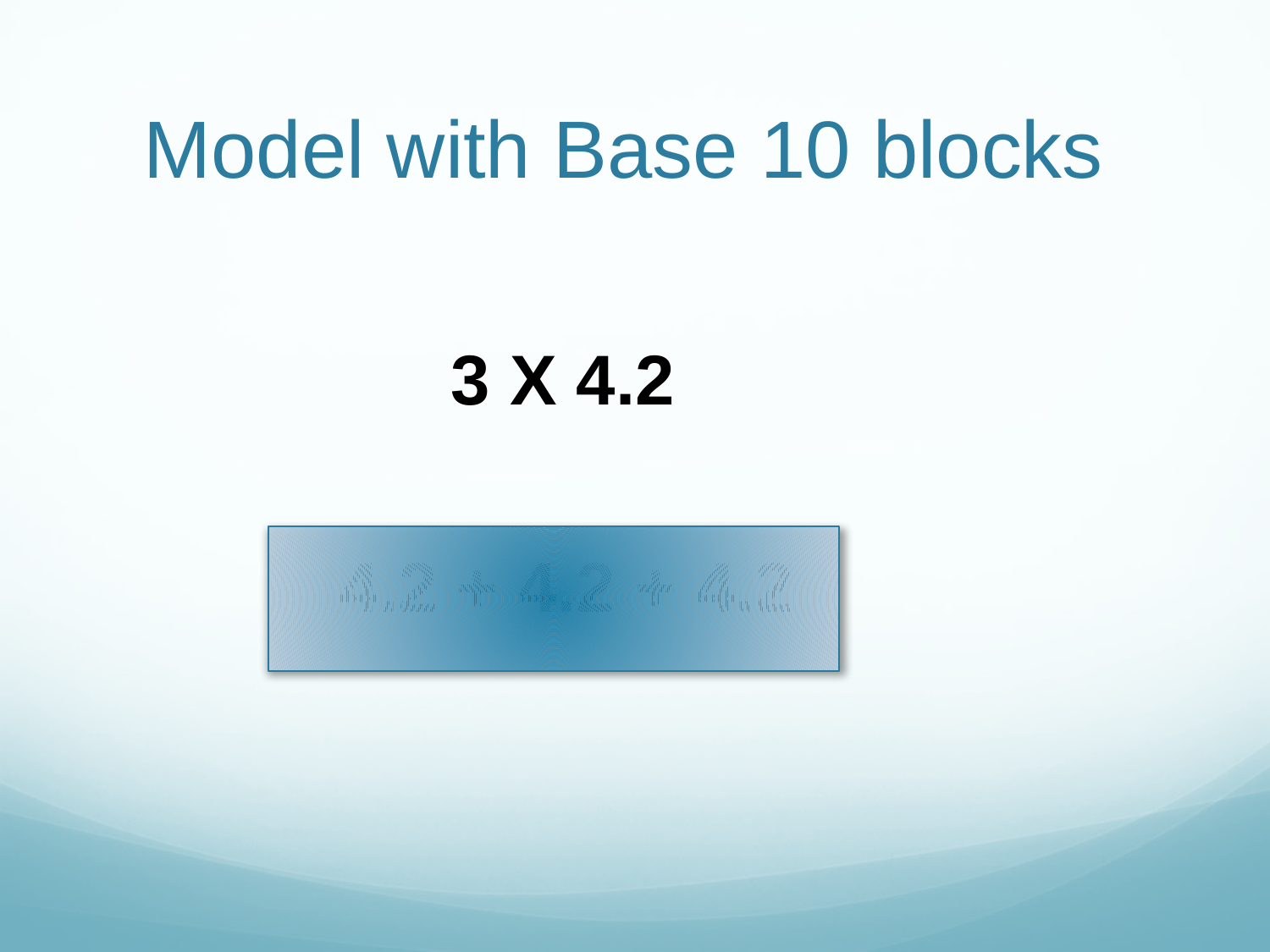

# Model with Base 10 blocks
3 X 4.2

4.2 + 4.2 + 4.2